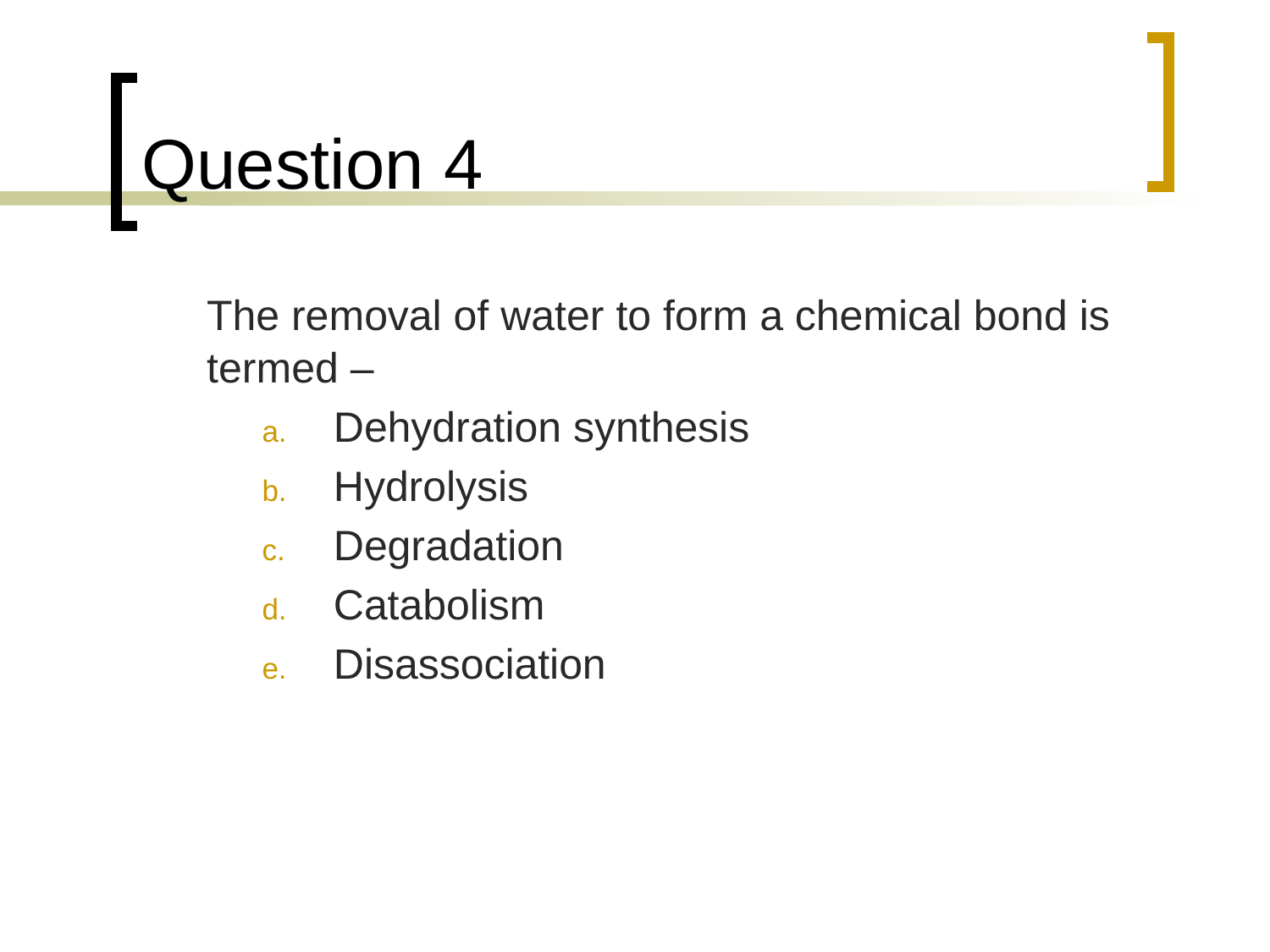

# Question 4
	The removal of water to form a chemical bond is termed –
Dehydration synthesis
Hydrolysis
Degradation
Catabolism
Disassociation